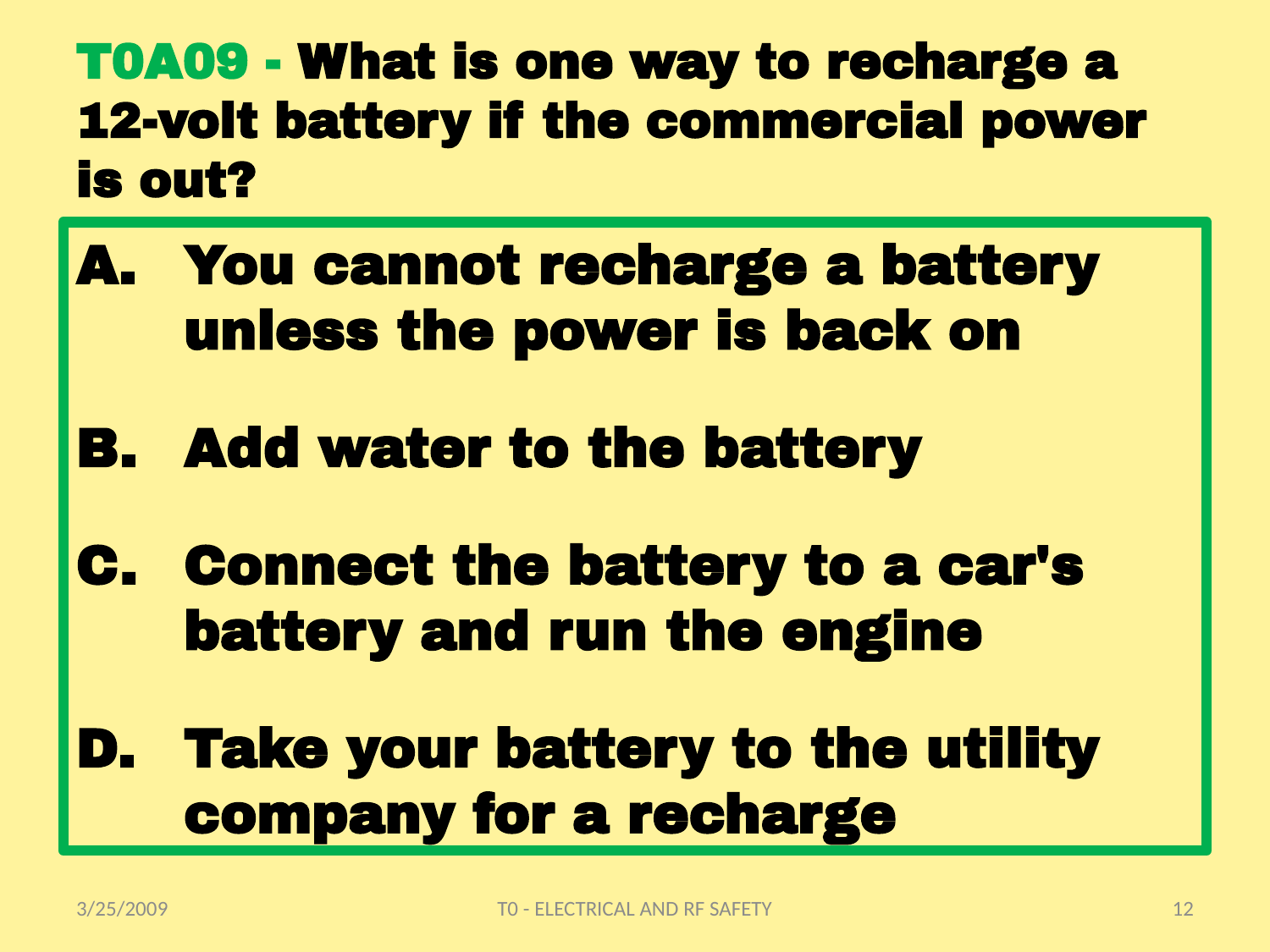

# T0A09 - What is one way to recharge a 12-volt battery if the commercial power is out?
You cannot recharge a battery unless the power is back on

Add water to the battery

Connect the battery to a car's battery and run the engine

Take your battery to the utility company for a recharge
3/25/2009
T0 - ELECTRICAL AND RF SAFETY
12